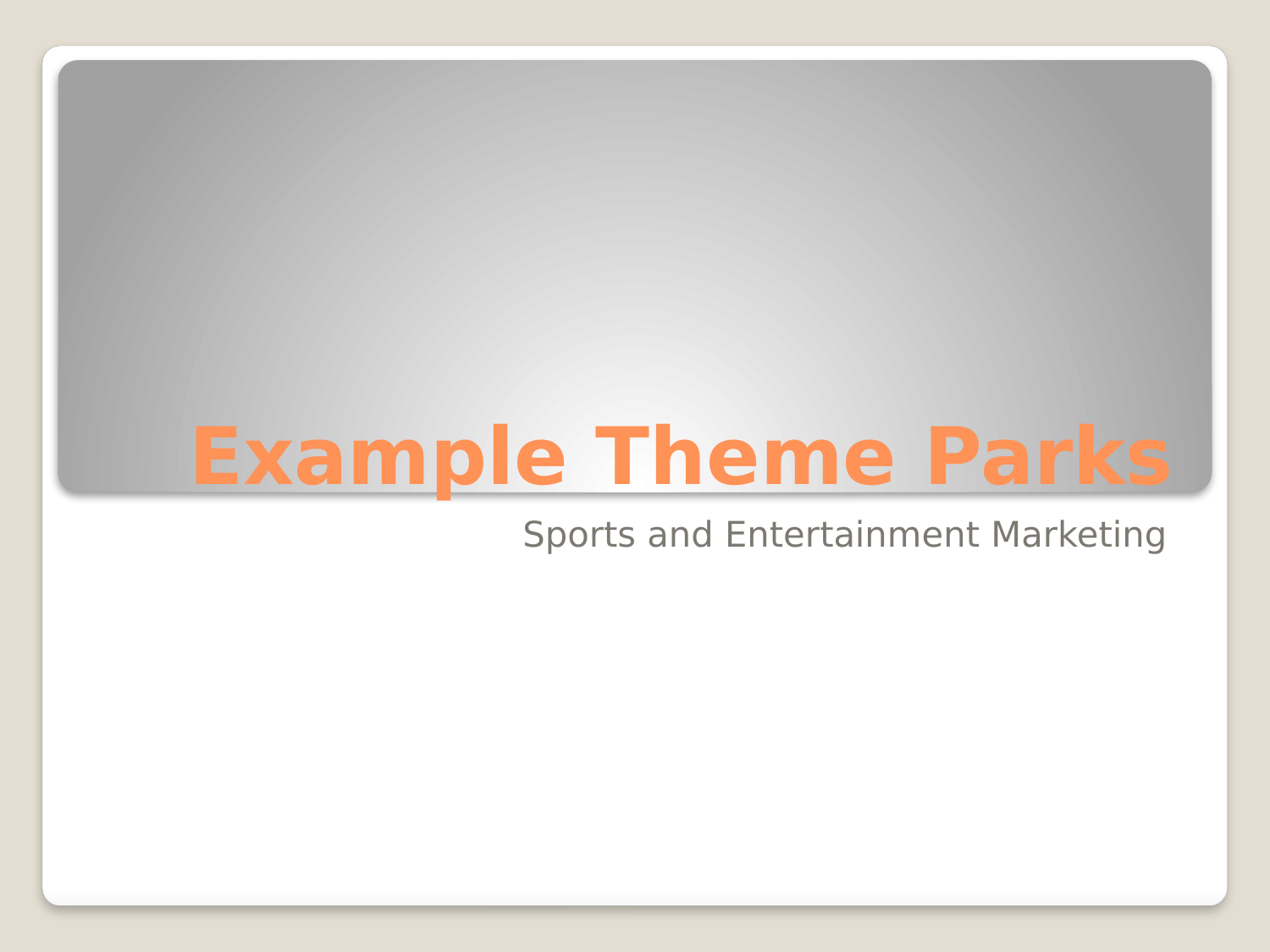

# Example Theme Parks
Sports and Entertainment Marketing